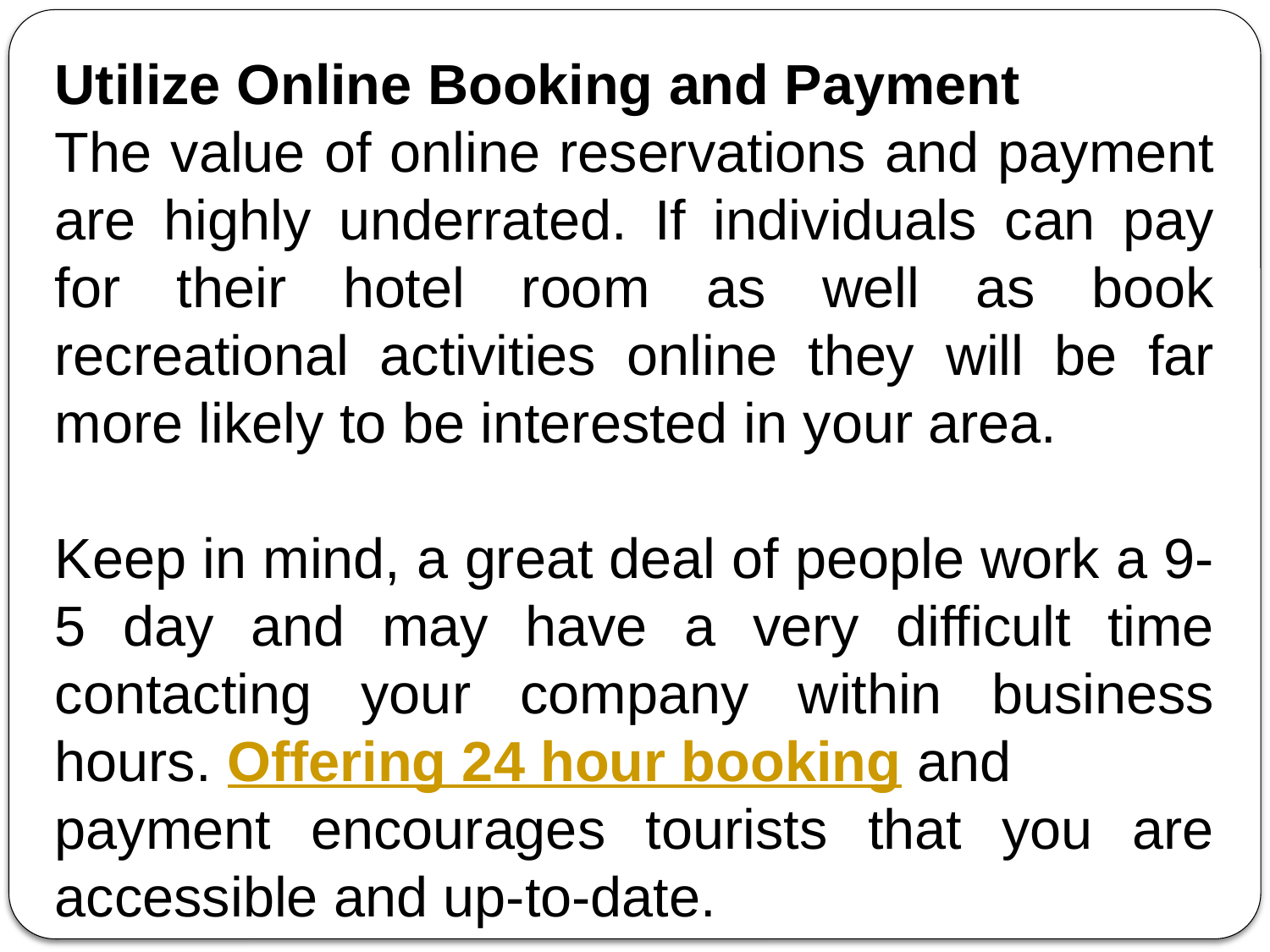

Utilize Online Booking and Payment
The value of online reservations and payment are highly underrated. If individuals can pay for their hotel room as well as book recreational activities online they will be far more likely to be interested in your area.

Keep in mind, a great deal of people work a 9-5 day and may have a very difficult time contacting your company within business hours. Offering 24 hour booking and payment encourages tourists that you are accessible and up-to-date.